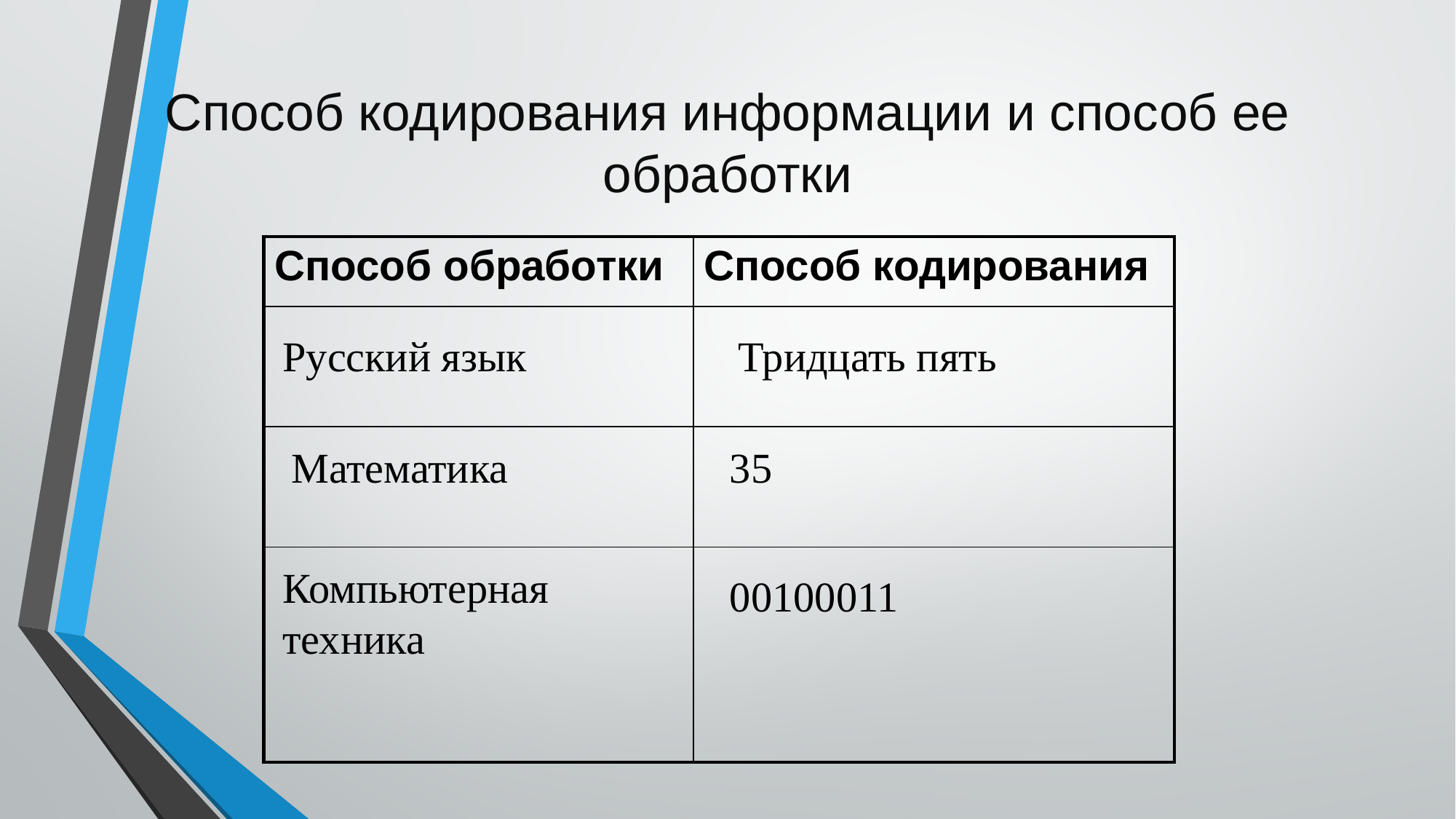

# Способ кодирования информации и способ ее обработки
| Способ обработки | Способ кодирования |
| --- | --- |
|  |  |
|  |  |
|  |  |
Русский язык
Тридцать пять

Математика
35
Компьютерная техника
00100011